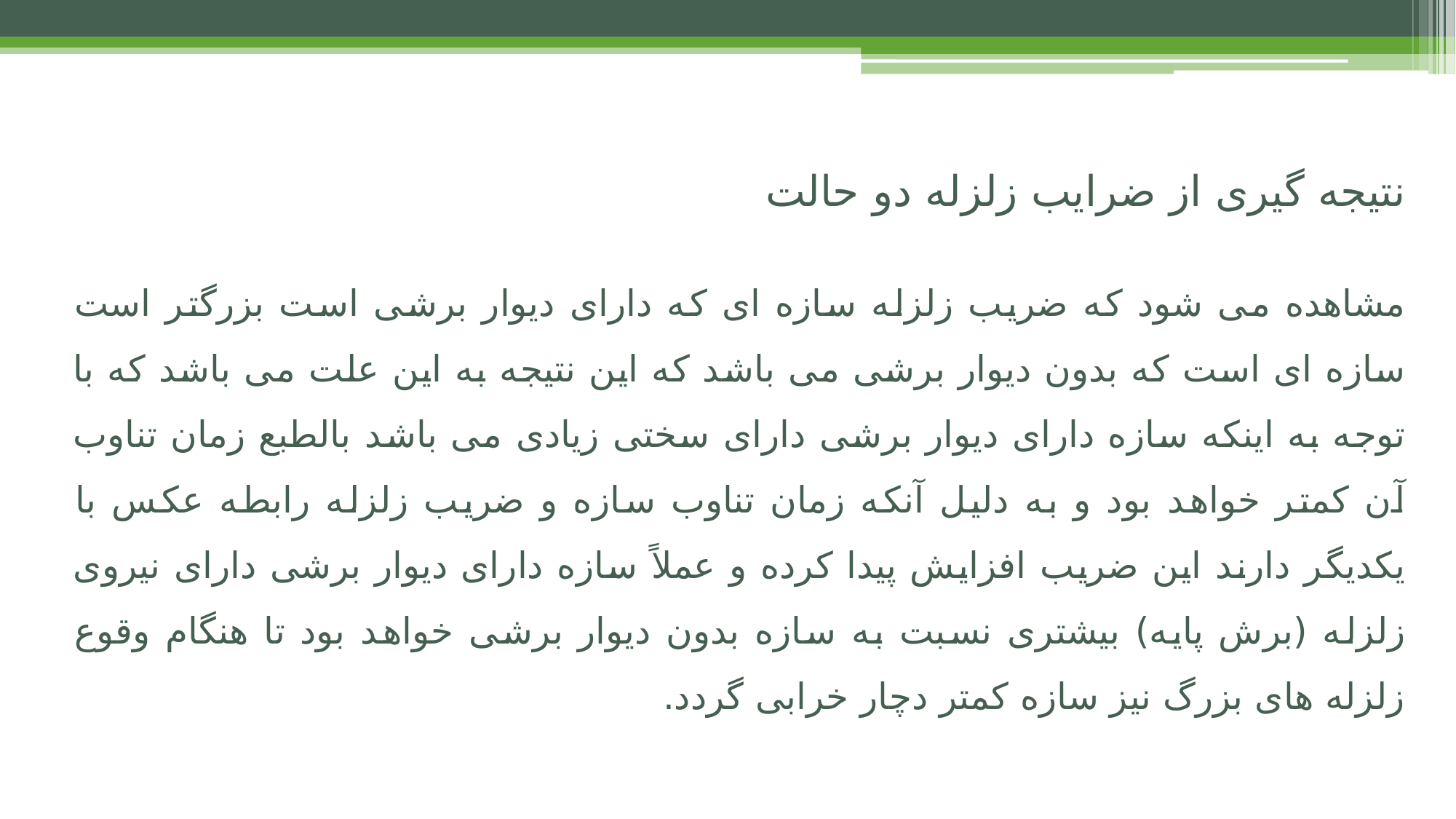

# نتیجه گیری از ضرایب زلزله دو حالت
مشاهده می شود که ضریب زلزله سازه ای که دارای دیوار برشی است بزرگتر است سازه ای است که بدون دیوار برشی می باشد که این نتیجه به این علت می باشد که با توجه به اینکه سازه دارای دیوار برشی دارای سختی زیادی می باشد بالطبع زمان تناوب آن کمتر خواهد بود و به دلیل آنکه زمان تناوب سازه و ضریب زلزله رابطه عکس با یکدیگر دارند این ضریب افزایش پیدا کرده و عملاً سازه دارای دیوار برشی دارای نیروی زلزله (برش پایه) بیشتری نسبت به سازه بدون دیوار برشی خواهد بود تا هنگام وقوع زلزله های بزرگ نیز سازه کمتر دچار خرابی گردد.